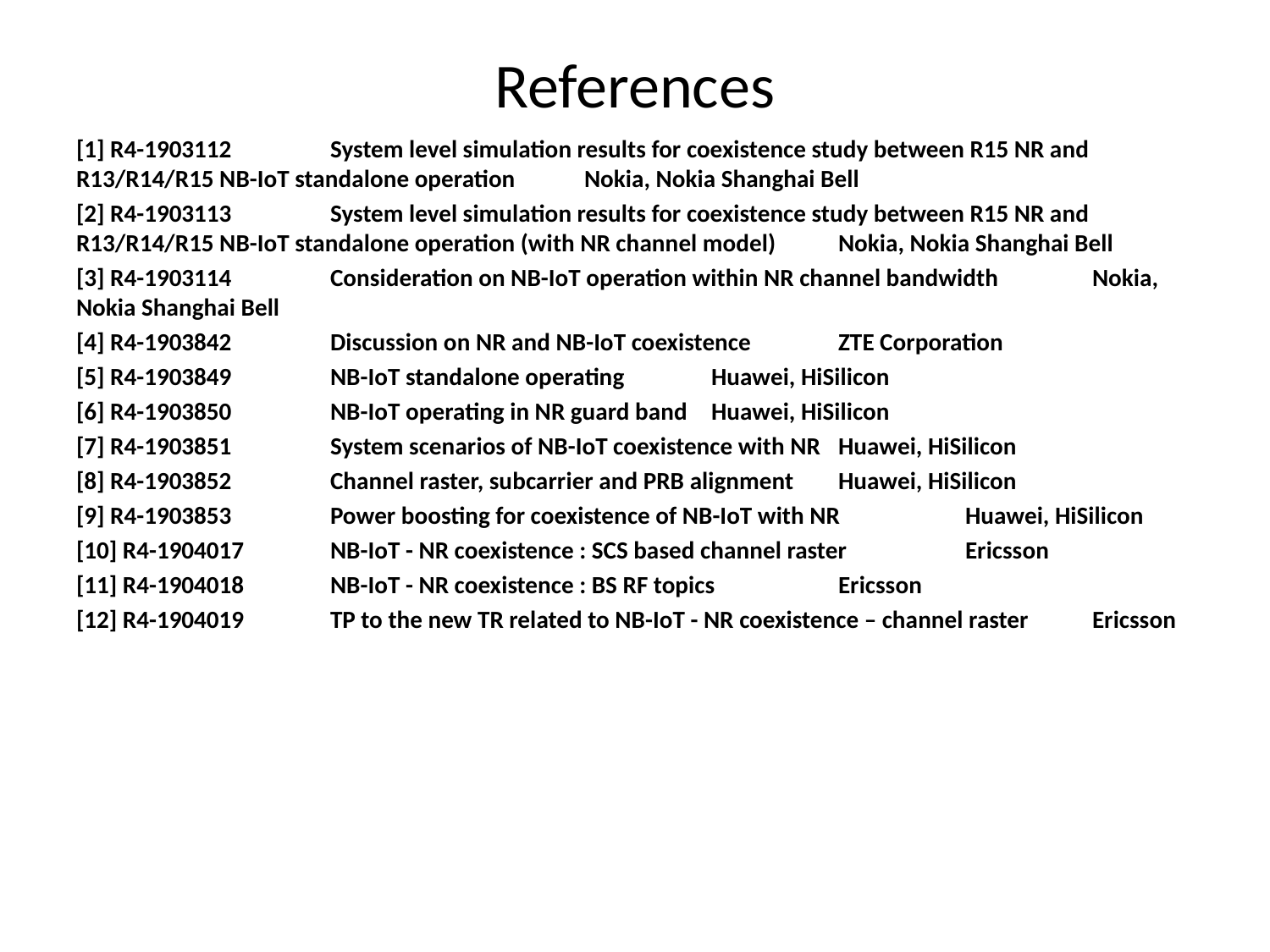

# References
[1] R4-1903112	System level simulation results for coexistence study between R15 NR and R13/R14/R15 NB-IoT standalone operation	Nokia, Nokia Shanghai Bell
[2] R4-1903113	System level simulation results for coexistence study between R15 NR and R13/R14/R15 NB-IoT standalone operation (with NR channel model)	Nokia, Nokia Shanghai Bell
[3] R4-1903114	Consideration on NB-IoT operation within NR channel bandwidth	Nokia, Nokia Shanghai Bell
[4] R4-1903842	Discussion on NR and NB-IoT coexistence 	ZTE Corporation
[5] R4-1903849	NB-IoT standalone operating	Huawei, HiSilicon
[6] R4-1903850	NB-IoT operating in NR guard band	Huawei, HiSilicon
[7] R4-1903851	System scenarios of NB-IoT coexistence with NR	Huawei, HiSilicon
[8] R4-1903852	Channel raster, subcarrier and PRB alignment	Huawei, HiSilicon
[9] R4-1903853	Power boosting for coexistence of NB-IoT with NR	Huawei, HiSilicon
[10] R4-1904017	NB-IoT - NR coexistence : SCS based channel raster	Ericsson
[11] R4-1904018	NB-IoT - NR coexistence : BS RF topics	Ericsson
[12] R4-1904019	TP to the new TR related to NB-IoT - NR coexistence – channel raster	Ericsson